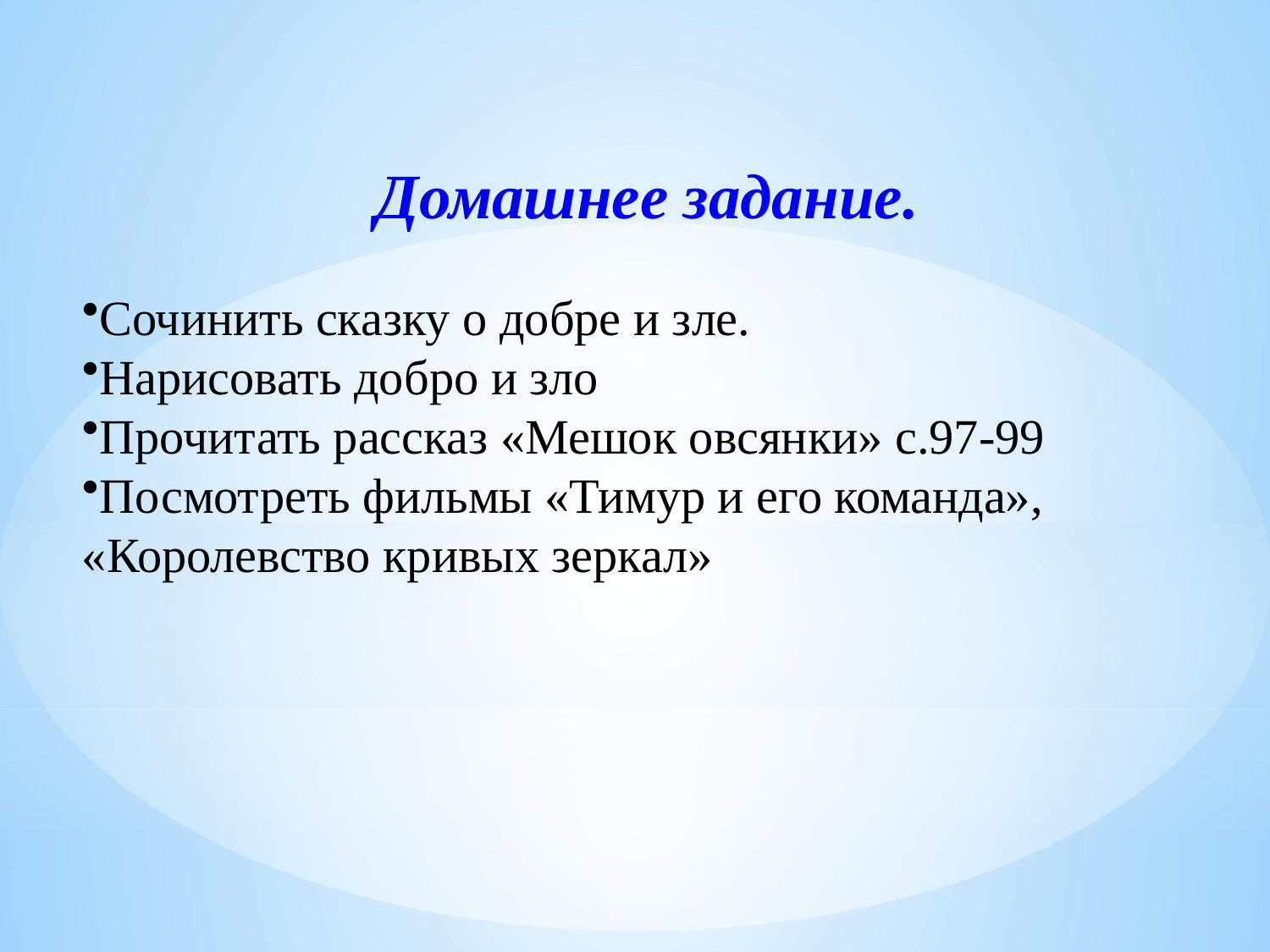

Домашнее задание.
Сочинить сказку о добре и зле.
Нарисовать добро и зло
Прочитать рассказ «Мешок овсянки» с.97-99
Посмотреть фильмы «Тимур и его команда», «Королевство кривых зеркал»